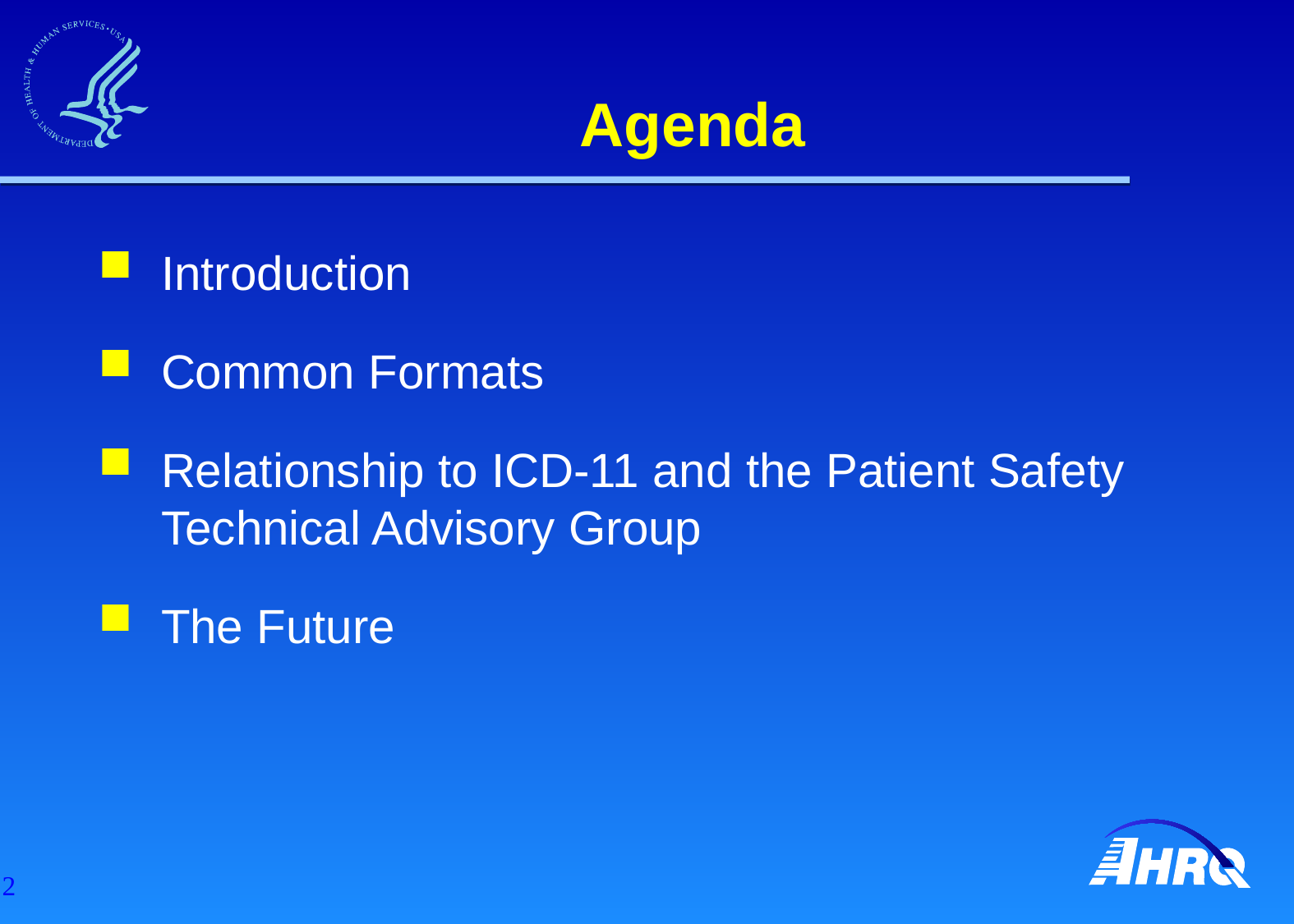

# Agenda
Introduction
Common Formats
Relationship to ICD-11 and the Patient Safety Technical Advisory Group
The Future